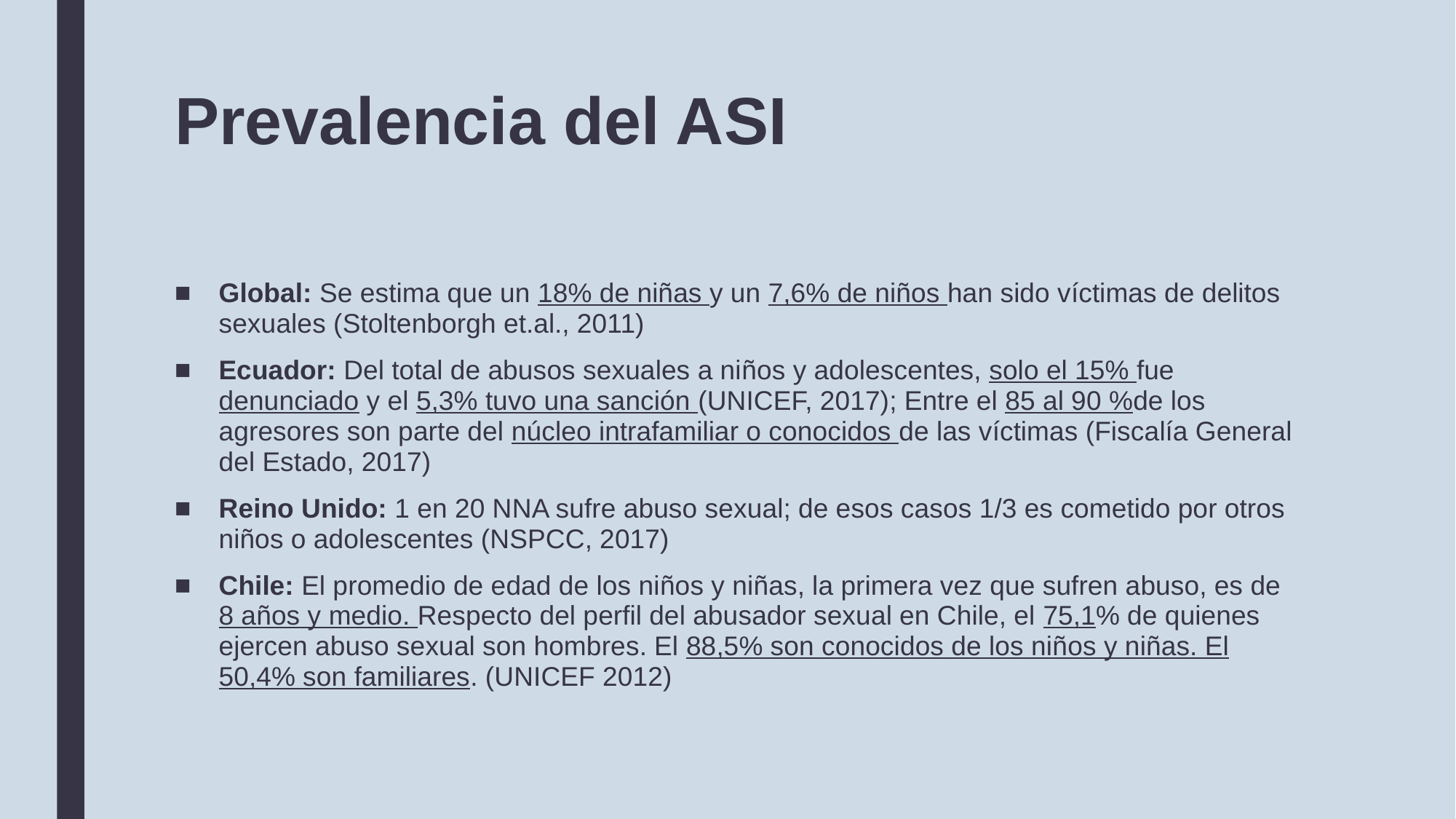

# Prevalencia del ASI
Global: Se estima que un 18% de niñas y un 7,6% de niños han sido víctimas de delitos sexuales (Stoltenborgh et.al., 2011)
Ecuador: Del total de abusos sexuales a niños y adolescentes, solo el 15% fue denunciado y el 5,3% tuvo una sanción (UNICEF, 2017); Entre el 85 al 90 %de los agresores son parte del núcleo intrafamiliar o conocidos de las víctimas (Fiscalía General del Estado, 2017)
Reino Unido: 1 en 20 NNA sufre abuso sexual; de esos casos 1/3 es cometido por otros niños o adolescentes (NSPCC, 2017)
Chile: El promedio de edad de los niños y niñas, la primera vez que sufren abuso, es de 8 años y medio. Respecto del perfil del abusador sexual en Chile, el 75,1% de quienes ejercen abuso sexual son hombres. El 88,5% son conocidos de los niños y niñas. El 50,4% son familiares. (UNICEF 2012)